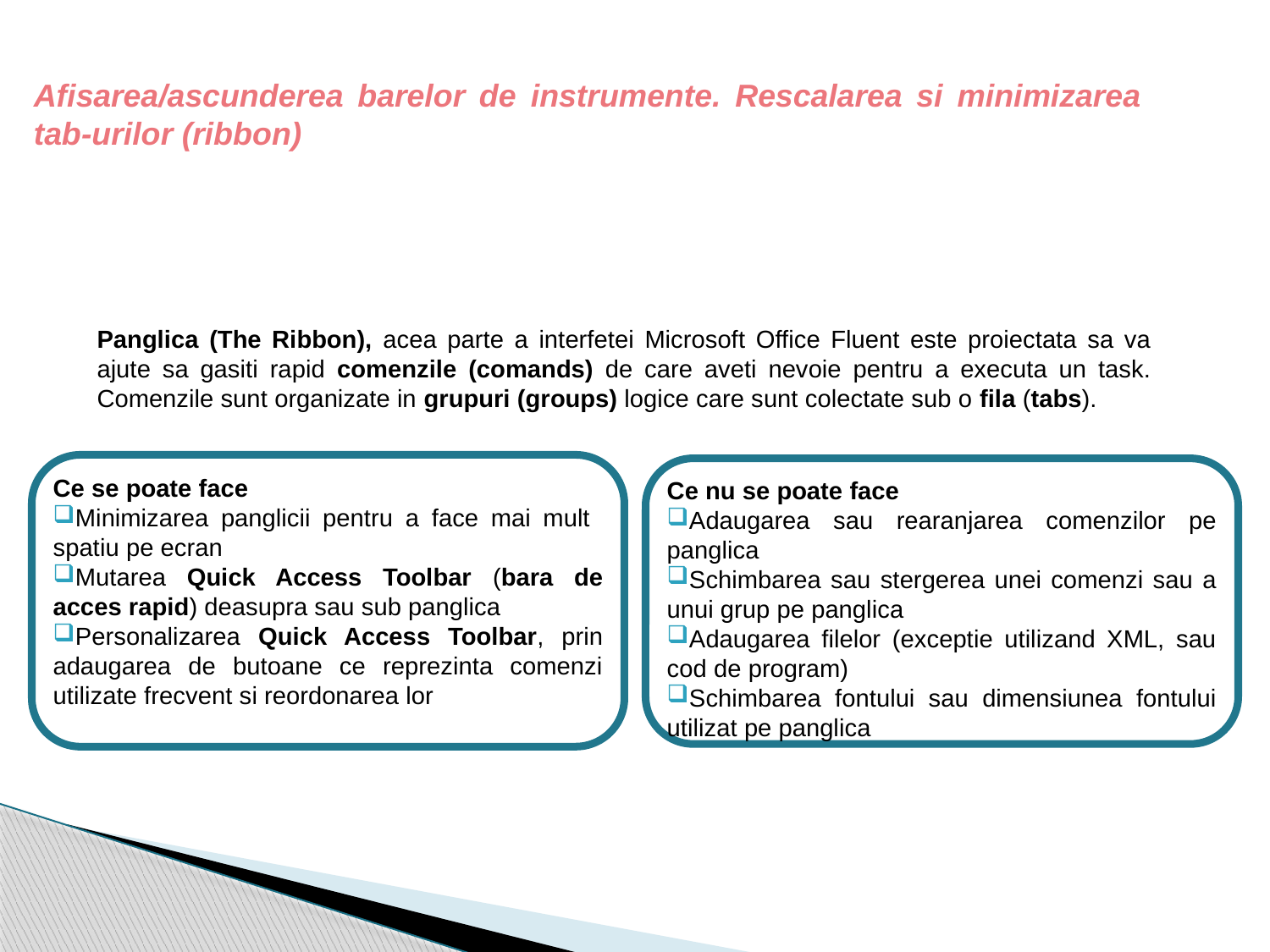

# Afisarea/ascunderea barelor de instrumente. Rescalarea si minimizarea       tab-urilor (ribbon)
Panglica (The Ribbon), acea parte a interfetei Microsoft Office Fluent este proiectata sa va ajute sa gasiti rapid comenzile (comands) de care aveti nevoie pentru a executa un task. Comenzile sunt organizate in grupuri (groups) logice care sunt colectate sub o fila (tabs).

Ce se poate face
Minimizarea panglicii pentru a face mai mult  spatiu pe ecran
Mutarea Quick Access Toolbar (bara de acces rapid) deasupra sau sub panglica
Personalizarea Quick Access Toolbar, prin adaugarea de butoane ce reprezinta comenzi utilizate frecvent si reordonarea lor

Ce nu se poate face
Adaugarea sau rearanjarea comenzilor pe panglica
Schimbarea sau stergerea unei comenzi sau a unui grup pe panglica
Adaugarea filelor (exceptie utilizand XML, sau cod de program)
Schimbarea fontului sau dimensiunea fontului utilizat pe panglica